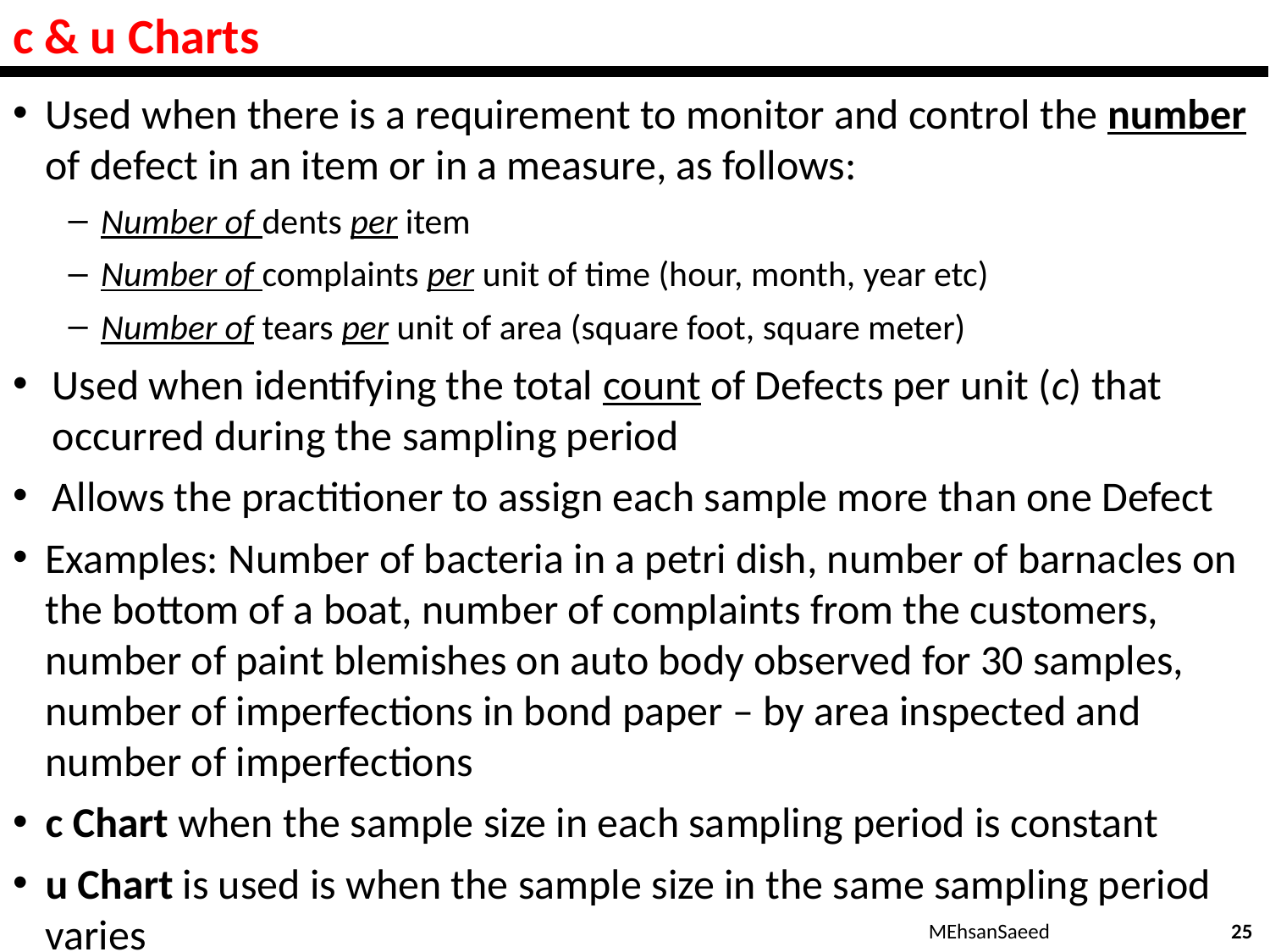

# c & u Charts
Used when there is a requirement to monitor and control the number of defect in an item or in a measure, as follows:
Number of dents per item
Number of complaints per unit of time (hour, month, year etc)
Number of tears per unit of area (square foot, square meter)
Used when identifying the total count of Defects per unit (c) that occurred during the sampling period
Allows the practitioner to assign each sample more than one Defect
Examples: Number of bacteria in a petri dish, number of barnacles on the bottom of a boat, number of complaints from the customers, number of paint blemishes on auto body observed for 30 samples, number of imperfections in bond paper – by area inspected and number of imperfections
c Chart when the sample size in each sampling period is constant
u Chart is used is when the sample size in the same sampling period varies
MEhsanSaeed
25